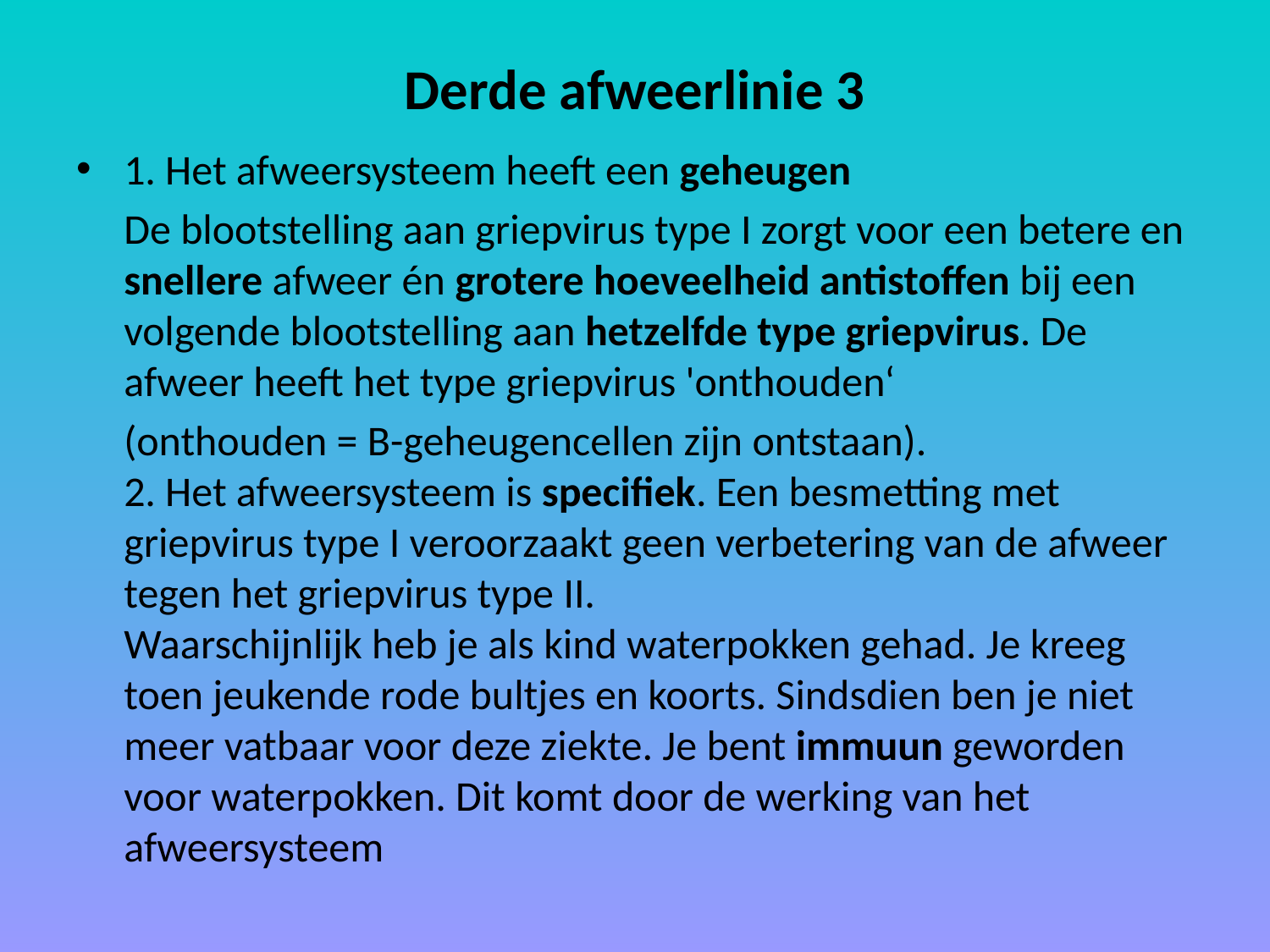

# Derde afweerlinie 3
1. Het afweersysteem heeft een geheugen
	De blootstelling aan griepvirus type I zorgt voor een betere en snellere afweer én grotere hoeveelheid antistoffen bij een volgende blootstelling aan hetzelfde type griepvirus. De afweer heeft het type griepvirus 'onthouden‘
	(onthouden = B-geheugencellen zijn ontstaan).
2. Het afweersysteem is specifiek. Een besmetting met griepvirus type I veroorzaakt geen verbetering van de afweer tegen het griepvirus type II.
Waarschijnlijk heb je als kind waterpokken gehad. Je kreeg toen jeukende rode bultjes en koorts. Sindsdien ben je niet meer vatbaar voor deze ziekte. Je bent immuun geworden voor waterpokken. Dit komt door de werking van het afweersysteem